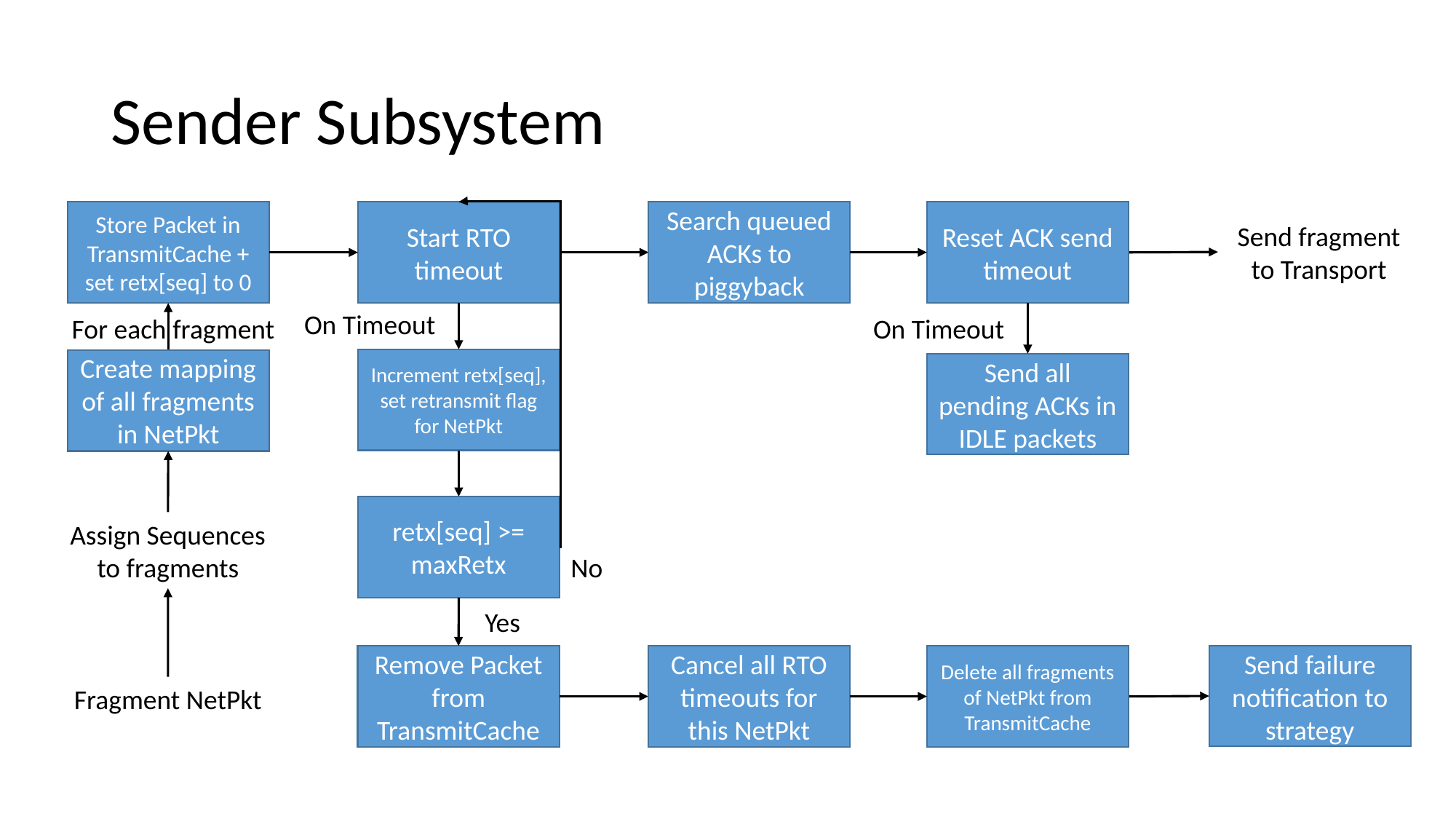

# Sender Subsystem
Search queued ACKs to piggyback
Reset ACK send timeout
Start RTO timeout
Store Packet in TransmitCache + set retx[seq] to 0
Send fragment to Transport
On Timeout
For each fragment
On Timeout
Increment retx[seq], set retransmit flag for NetPkt
Create mapping of all fragments in NetPkt
Send all pending ACKs in IDLE packets
retx[seq] >= maxRetx
Assign Sequences
to fragments
No
Yes
Send failure notification to strategy
Remove Packet from TransmitCache
Cancel all RTO timeouts for this NetPkt
Delete all fragments of NetPkt from TransmitCache
Fragment NetPkt